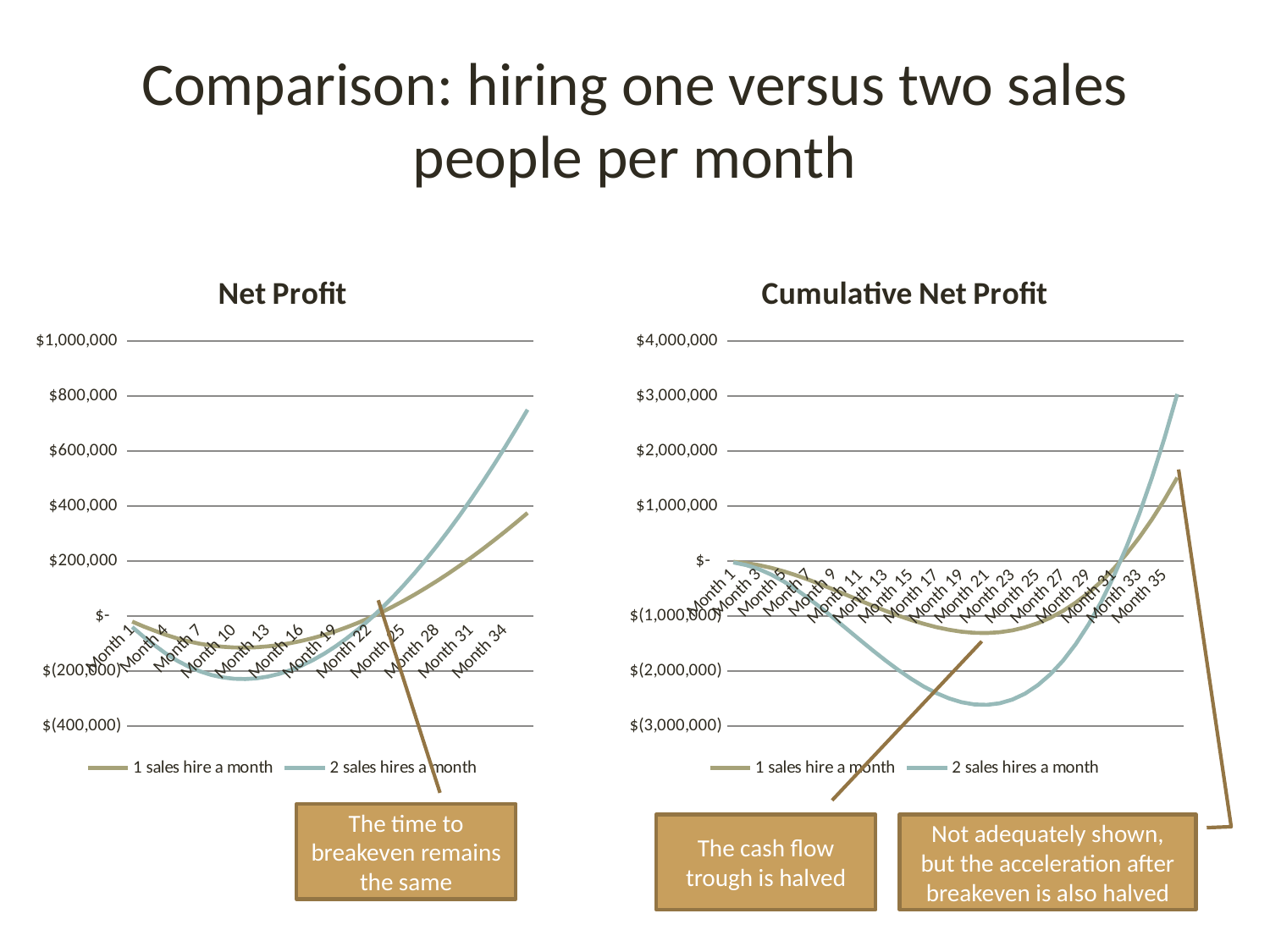

# Comparison: hiring one versus two sales people per month

### Chart: Net Profit

| Category | 1 sales hire a month | 2 sales hires a month |
|---|---|---|
| Month 1 | -19711.80555555555 | -39423.6111111111 |
| Month 2 | -37275.34722222222 | -74550.69444444445 |
| Month 3 | -53122.45659722222 | -106244.9131944444 |
| Month 4 | -68230.35004340277 | -136460.7000868056 |
| Month 5 | -81098.1329589844 | -162196.2659179688 |
| Month 6 | -91781.808107232 | -183563.616214464 |
| Month 7 | -100335.978182329 | -200671.956364658 |
| Month 8 | -106813.8808111041 | -213627.7616222081 |
| Month 9 | -111267.4226797153 | -222534.8453594307 |
| Month 10 | -113747.2128071669 | -227494.4256143338 |
| Month 11 | -114302.5949869878 | -228605.1899739755 |
| Month 12 | -112981.6794178686 | -225963.3588357373 |
| Month 13 | -109831.373543533 | -219662.7470870661 |
| Month 14 | -104897.4121216114 | -209794.8242432227 |
| Month 15 | -98224.38654079323 | -196448.7730815865 |
| Month 16 | -89855.7734050513 | -179711.5468101026 |
| Month 17 | -79833.96240325834 | -159667.9248065167 |
| Month 18 | -68200.28348206572 | -136400.5669641314 |
| Month 19 | -54995.0333394586 | -109990.0666789171 |
| Month 20 | -40257.50125597208 | -80515.00251194414 |
| Month 21 | -24025.99428012828 | -48051.98856025655 |
| Month 22 | -6337.861784236273 | -12675.72356847255 |
| Month 23 | 12770.48059370299 | 25540.96118740598 |
| Month 24 | 33263.52760663814 | 66527.05521327628 |
| Month 25 | 55106.66163869435 | 110213.3232773887 |
| Month 26 | 78266.13051439374 | 156532.2610287875 |
| Month 27 | 102709.025862645 | 205418.05172529 |
| Month 28 | 128403.2620216344 | 256806.5240432688 |
| Month 29 | 155317.5554710935 | 310635.110942187 |
| Month 30 | 183421.4047787607 | 366842.8095575215 |
| Month 31 | 212685.0710481806 | 425370.1420963611 |
| Month 32 | 243079.5588553094 | 486159.1177106187 |
| Month 33 | 274576.5976617044 | 549153.1953234088 |
| Month 34 | 307148.623692384 | 614297.247384768 |
| Month 35 | 340768.7622667407 | 681537.5245334816 |
| Month 36 | 375410.8105711836 | 750821.621142367 |

### Chart: Cumulative Net Profit

| Category | 1 sales hire a month | 2 sales hires a month |
|---|---|---|
| Month 1 | -11864.11024305556 | -23728.22048611111 |
| Month 2 | -35399.5759548611 | -70799.15190972223 |
| Month 3 | -71695.69531249999 | -143391.3906249999 |
| Month 4 | -122904.0049913194 | -245808.0099826389 |
| Month 5 | -186784.3944607204 | -373568.7889214409 |
| Month 6 | -261152.7559533691 | -522305.5119067381 |
| Month 7 | -343879.5843961148 | -687759.1687922295 |
| Month 8 | -432888.6123426354 | -865777.2246852708 |
| Month 9 | -526155.4790327672 | -1052310.95806553 |
| Month 10 | -621706.432725351 | -1243412.8654507 |
| Month 11 | -717617.0654727552 | -1435234.13094551 |
| Month 12 | -812011.0795260405 | -1624022.15905208 |
| Month 13 | -903059.0845799898 | -1806118.16915998 |
| Month 14 | -988977.4250870184 | -1977954.85017404 |
| Month 15 | -1068027.03688823 | -2136054.07377646 |
| Month 16 | -1138512.3324287 | -2277024.66485739 |
| Month 17 | -1198780.11384237 | -2397560.22768474 |
| Month 18 | -1247218.51320985 | -2494437.02641971 |
| Month 19 | -1282255.95930973 | -2564511.91861946 |
| Month 20 | -1302360.17020112 | -2604720.34040223 |
| Month 21 | -1306037.17099166 | -2612074.34198332 |
| Month 22 | -1291830.33616131 | -2583660.67232263 |
| Month 23 | -1258319.45582803 | -2516638.91165606 |
| Month 24 | -1204119.82535681 | -2408239.65071361 |
| Month 25 | -1127881.35772853 | -2255762.71545706 |
| Month 26 | -1028287.71809955 | -2056575.4361991 |
| Month 27 | -904055.4799973238 | -1808110.95999465 |
| Month 28 | -753933.3026111051 | -1507866.60522221 |
| Month 29 | -576701.128650427 | -1153402.25730085 |
| Month 30 | -371169.4022570829 | -742338.804514166 |
| Month 31 | -136178.3064693194 | -272356.6129386387 |
| Month 32 | 129402.9802505728 | 258805.9605011455 |
| Month 33 | 426677.0089018606 | 853354.0178037212 |
| Month 34 | 756718.7667088266 | 1513437.53341765 |
| Month 35 | 1120576.36621515 | 2241152.7324303 |
| Month 36 | 1519271.71715092 | 3038543.43430183 |
The time to breakeven remains the same
The cash flow trough is halved
Not adequately shown, but the acceleration after breakeven is also halved